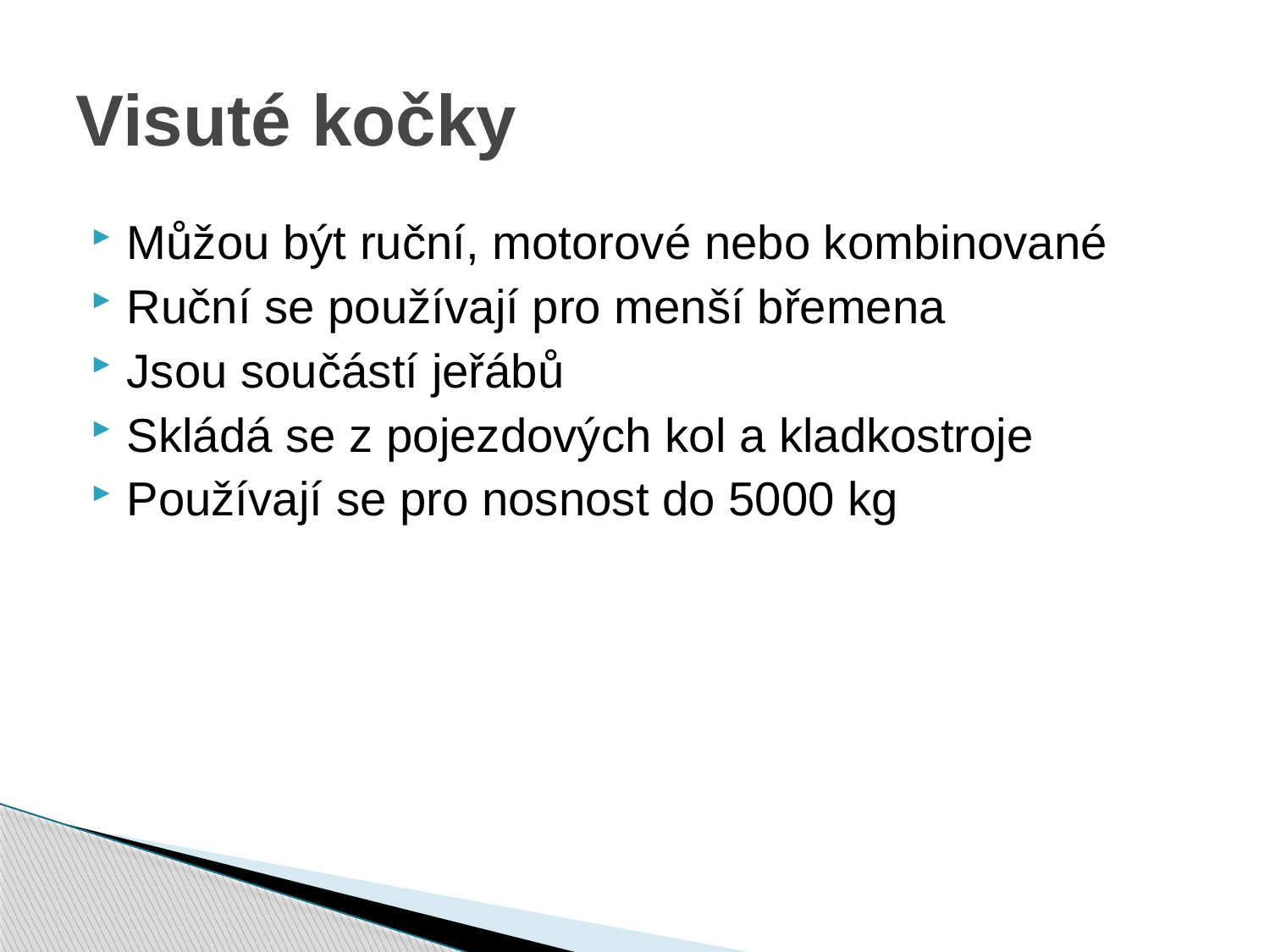

# Visuté kočky
Můžou být ruční, motorové nebo kombinované
Ruční se používají pro menší břemena
Jsou součástí jeřábů
Skládá se z pojezdových kol a kladkostroje
Používají se pro nosnost do 5000 kg